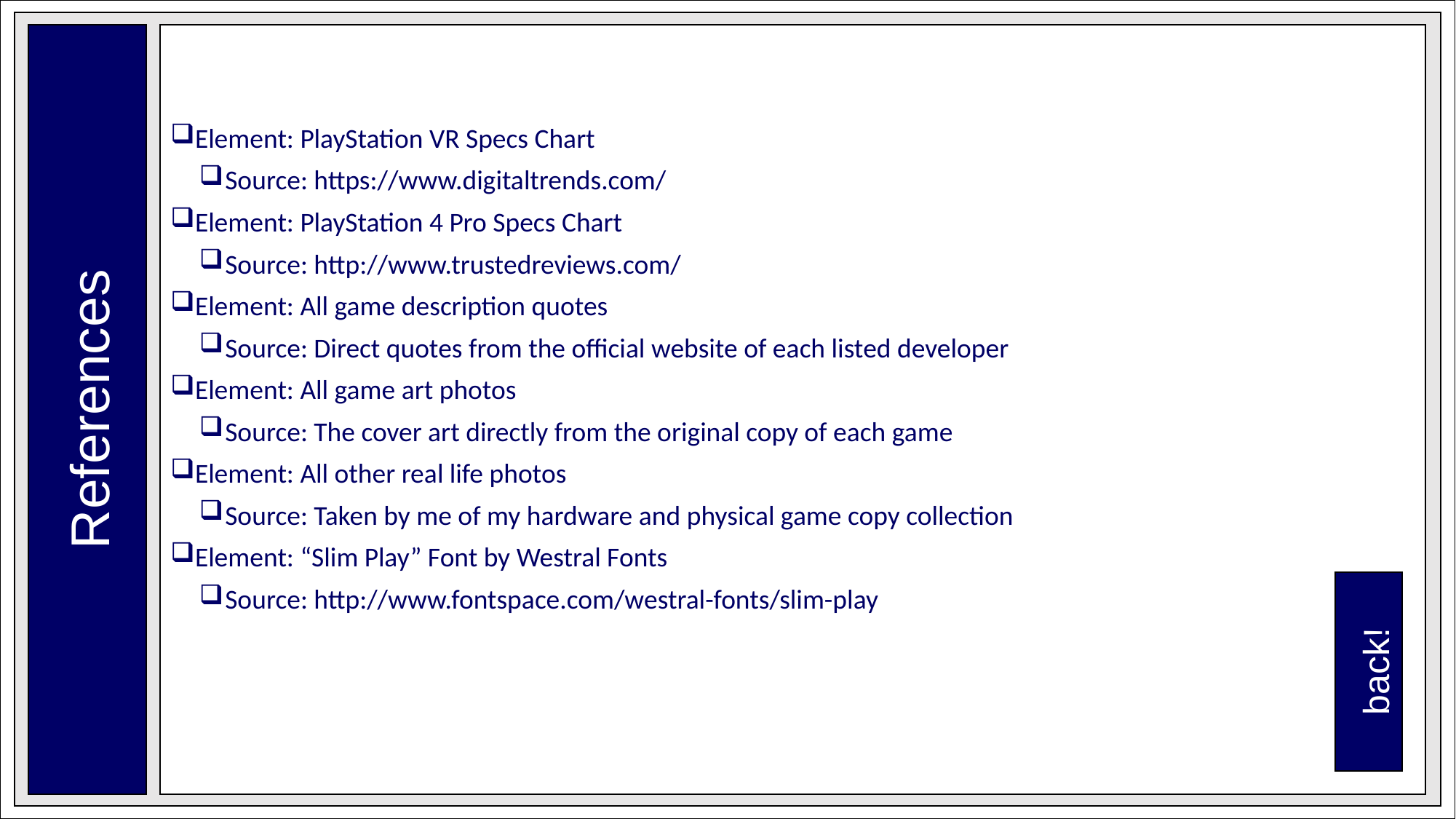

Element: PlayStation VR Specs Chart
Source: https://www.digitaltrends.com/
Element: PlayStation 4 Pro Specs Chart
Source: http://www.trustedreviews.com/
Element: All game description quotes
Source: Direct quotes from the official website of each listed developer
Element: All game art photos
Source: The cover art directly from the original copy of each game
Element: All other real life photos
Source: Taken by me of my hardware and physical game copy collection
Element: “Slim Play” Font by Westral Fonts
Source: http://www.fontspace.com/westral-fonts/slim-play

References
back!